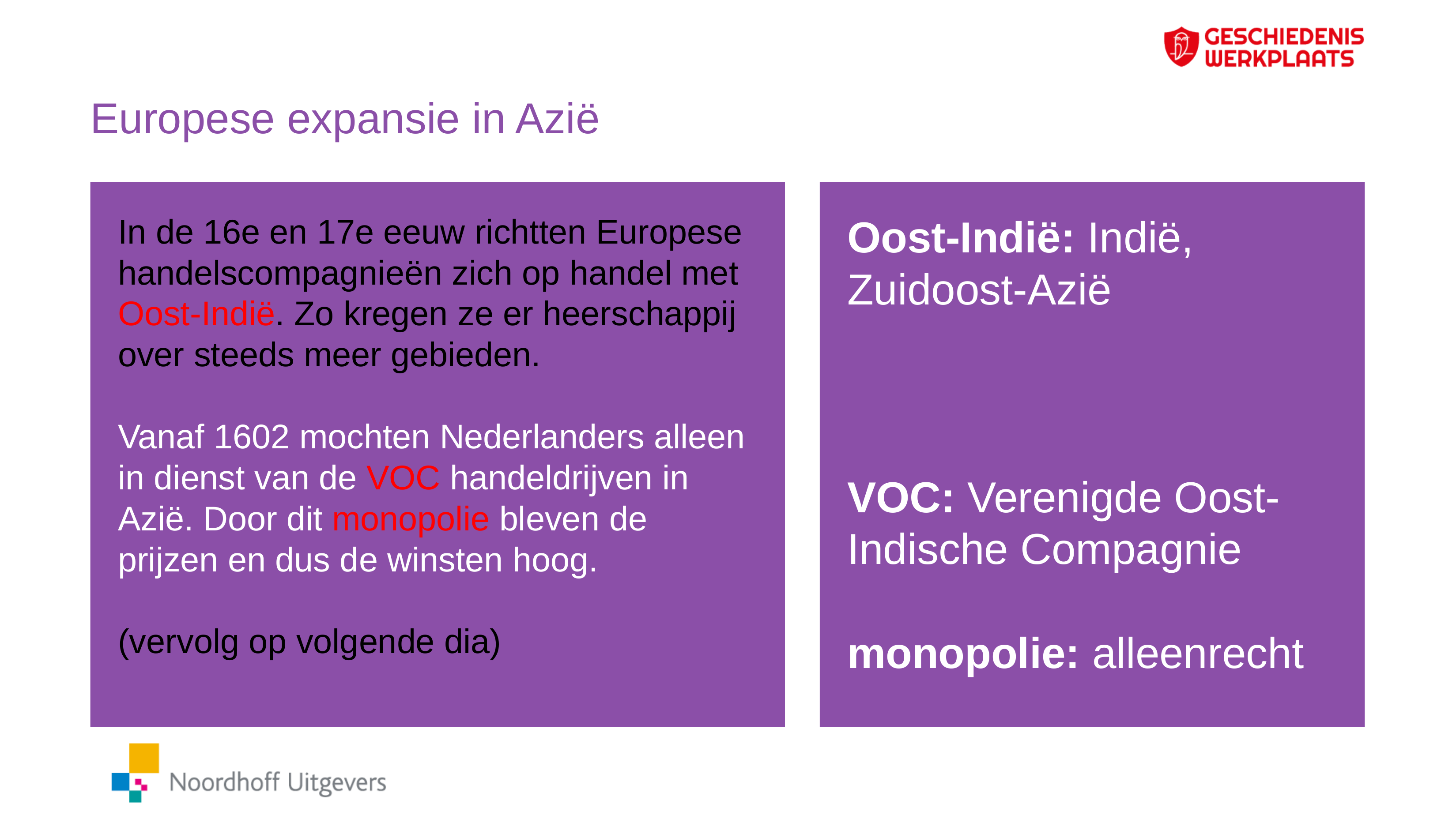

# Europese expansie in Azië
In de 16e en 17e eeuw richtten Europese handelscompagnieën zich op handel met Oost-Indië. Zo kregen ze er heerschappij over steeds meer gebieden.

Vanaf 1602 mochten Nederlanders alleen in dienst van de VOC handeldrijven in Azië. Door dit monopolie bleven de prijzen en dus de winsten hoog.

(vervolg op volgende dia)

Oost-Indië: Indië, Zuidoost-Azië

VOC: Verenigde Oost-Indische Compagnie

monopolie: alleenrecht